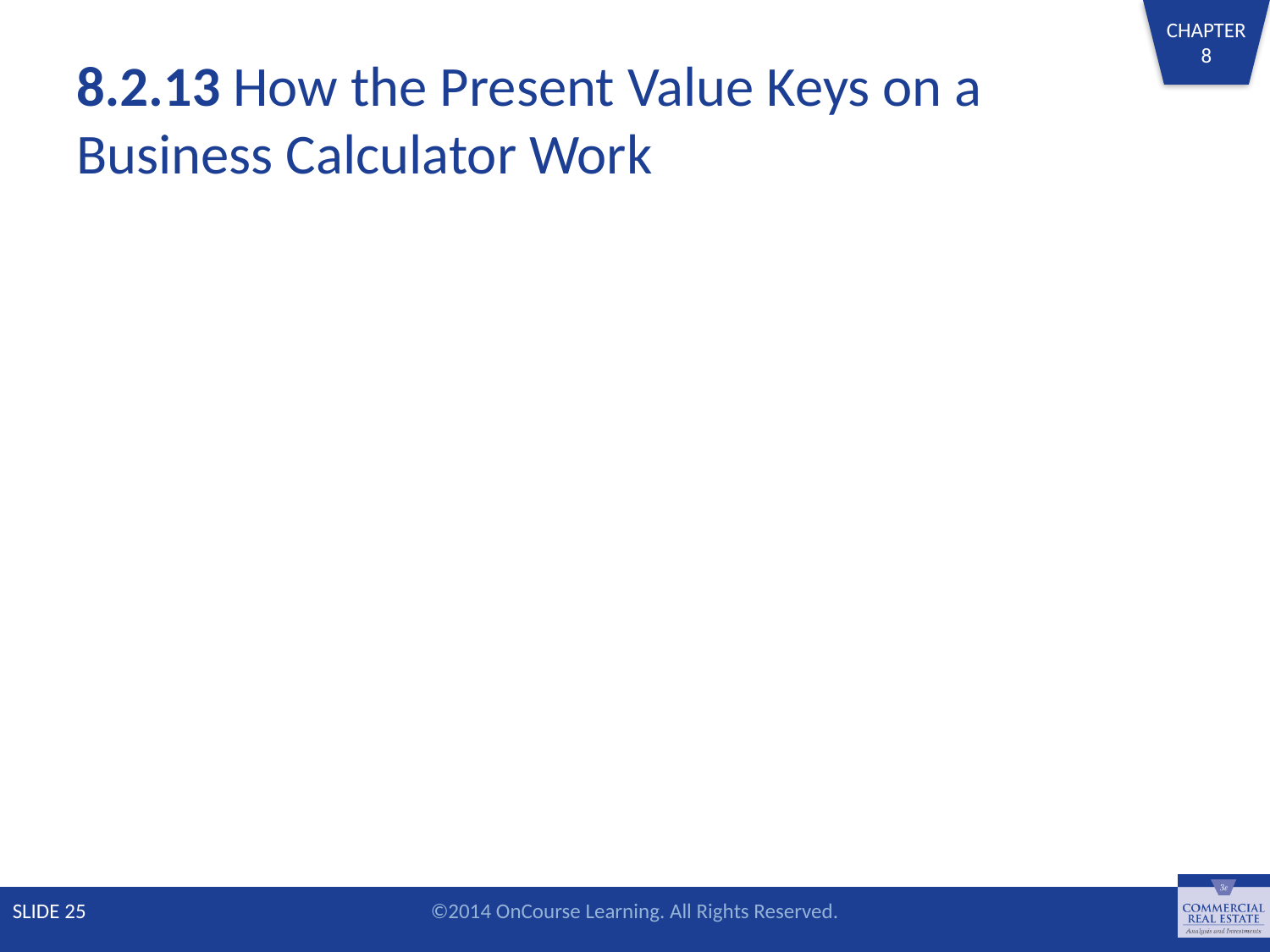

# 8.2.13 How the Present Value Keys on a Business Calculator Work

SLIDE 25